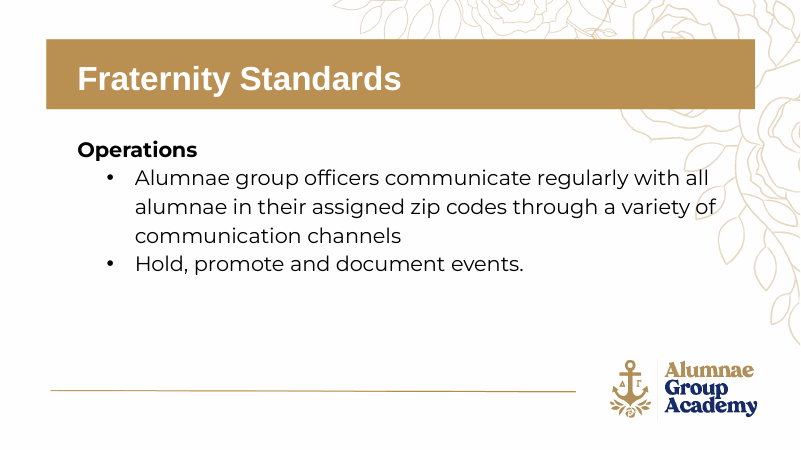

Fraternity Standards
Operations
Alumnae group officers communicate regularly with all alumnae in their assigned zip codes through a variety of communication channels
Hold, promote and document events.